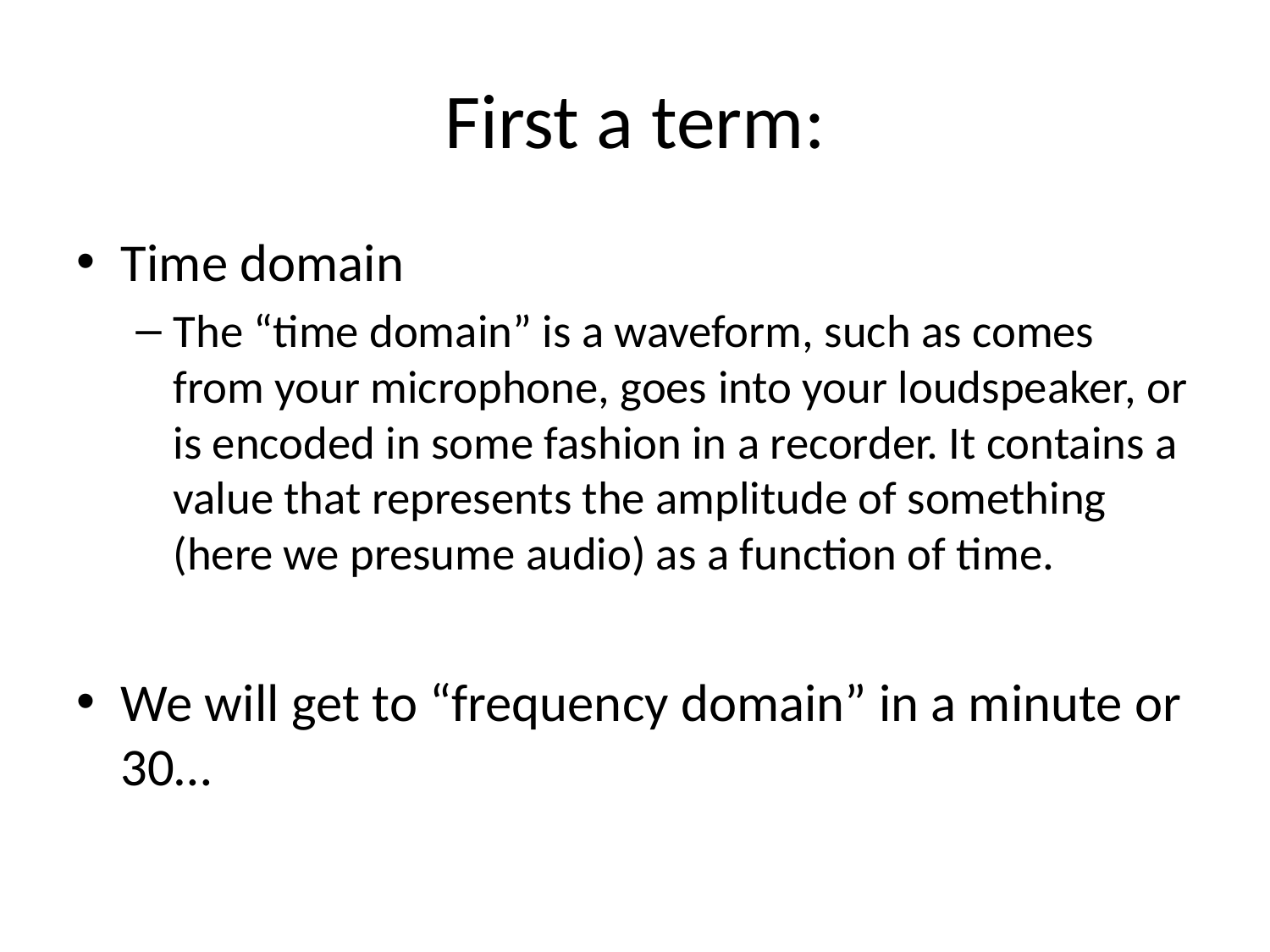

# First a term:
Time domain
The “time domain” is a waveform, such as comes from your microphone, goes into your loudspeaker, or is encoded in some fashion in a recorder. It contains a value that represents the amplitude of something (here we presume audio) as a function of time.

We will get to “frequency domain” in a minute or 30…